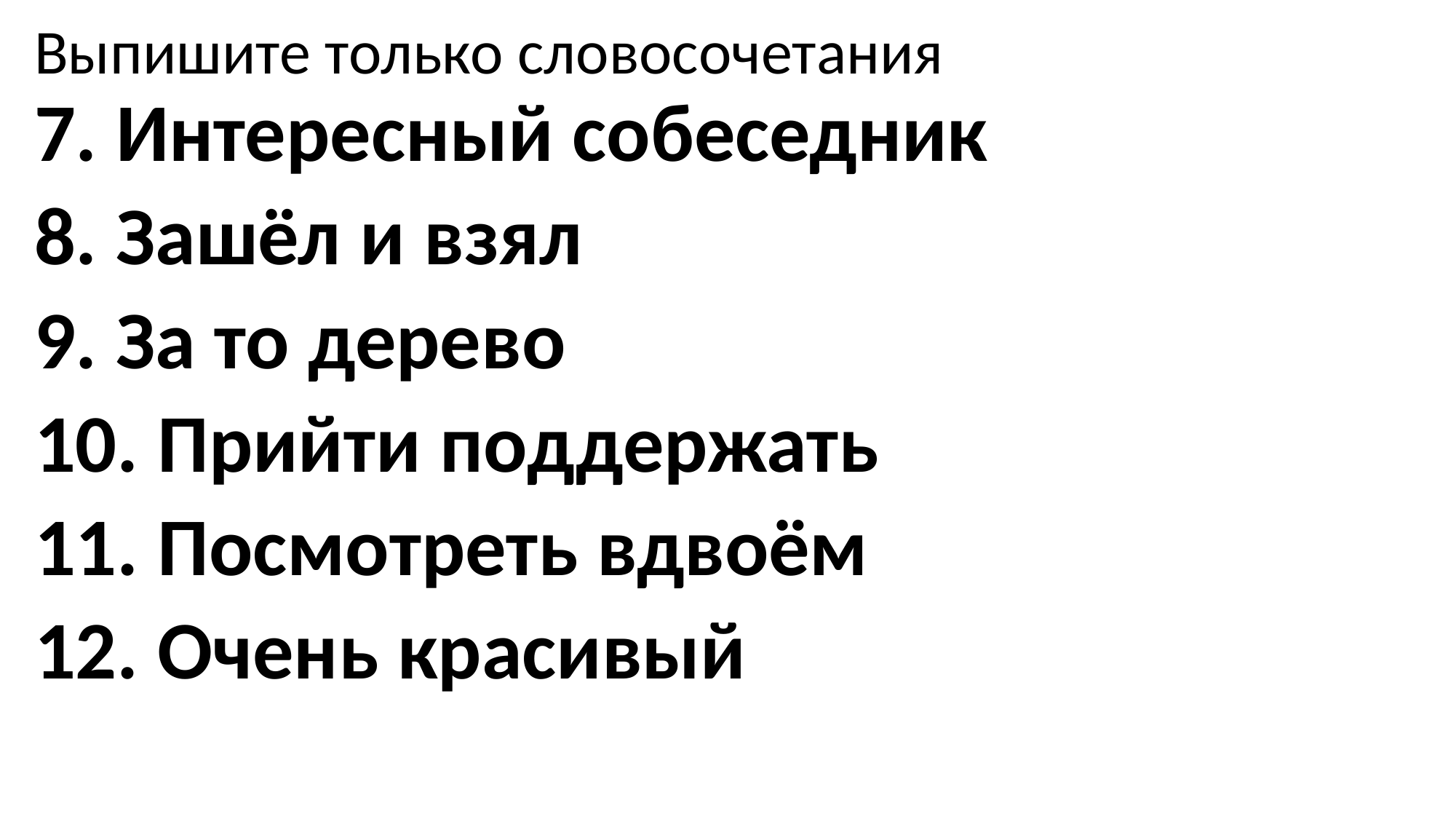

# Выпишите только словосочетания
7. Интересный собеседник
8. Зашёл и взял
9. За то дерево
10. Прийти поддержать
11. Посмотреть вдвоём
12. Очень красивый